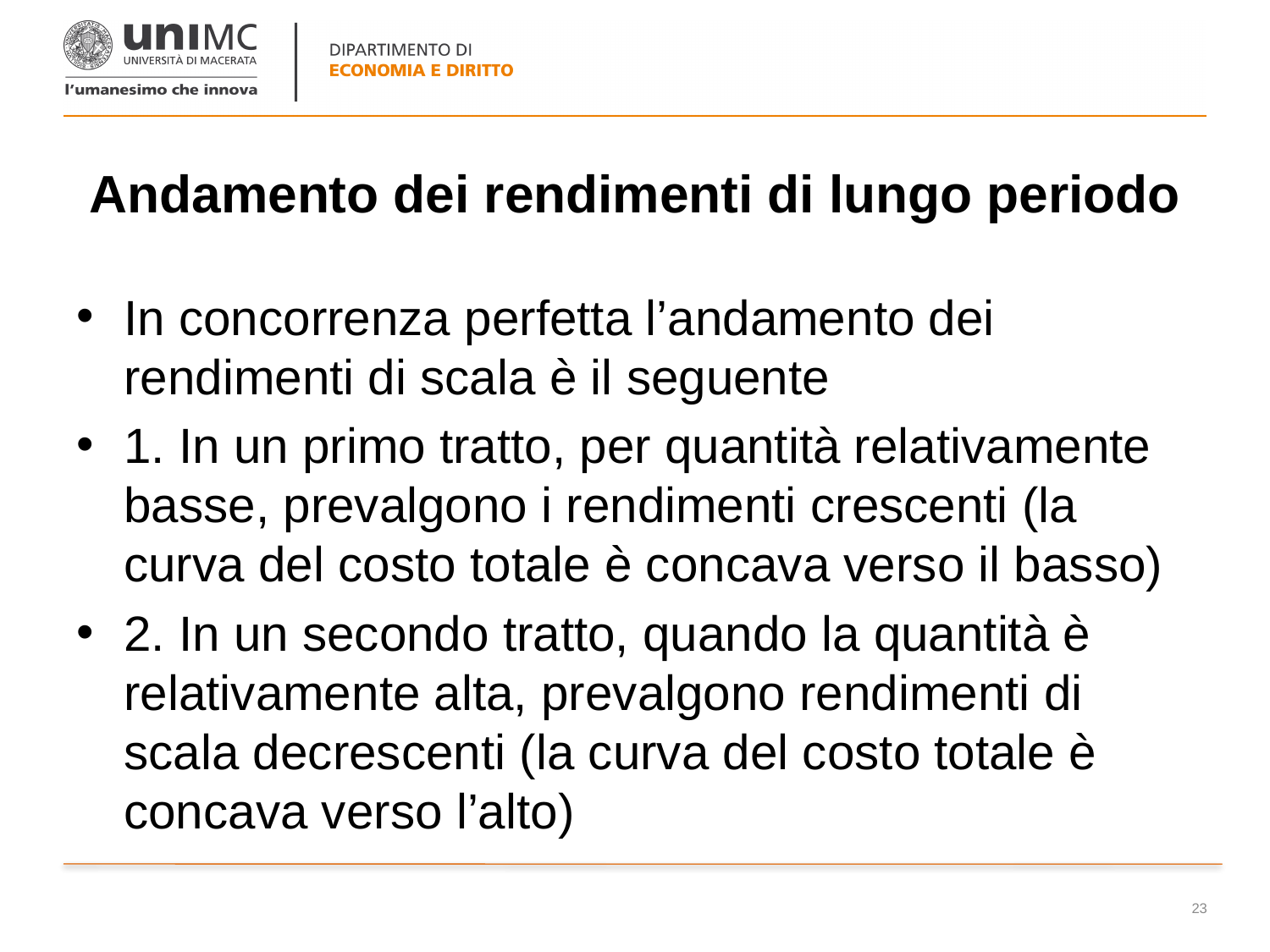

# Andamento dei rendimenti di lungo periodo
In concorrenza perfetta l’andamento dei rendimenti di scala è il seguente
1. In un primo tratto, per quantità relativamente basse, prevalgono i rendimenti crescenti (la curva del costo totale è concava verso il basso)
2. In un secondo tratto, quando la quantità è relativamente alta, prevalgono rendimenti di scala decrescenti (la curva del costo totale è concava verso l’alto)

23